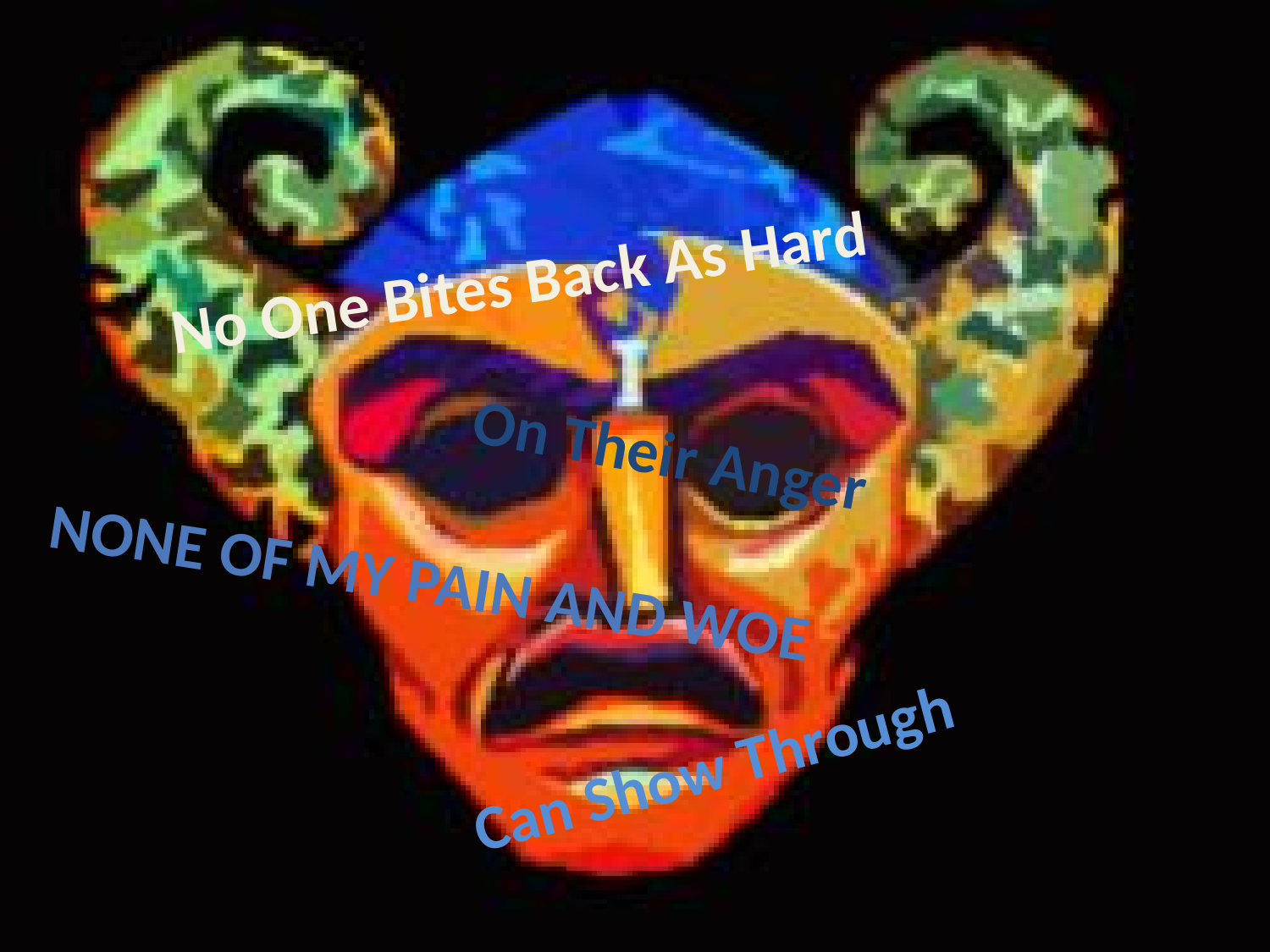

No One Bites Back As Hard
On Their Anger
None Of My Pain and Woe
Can Show Through